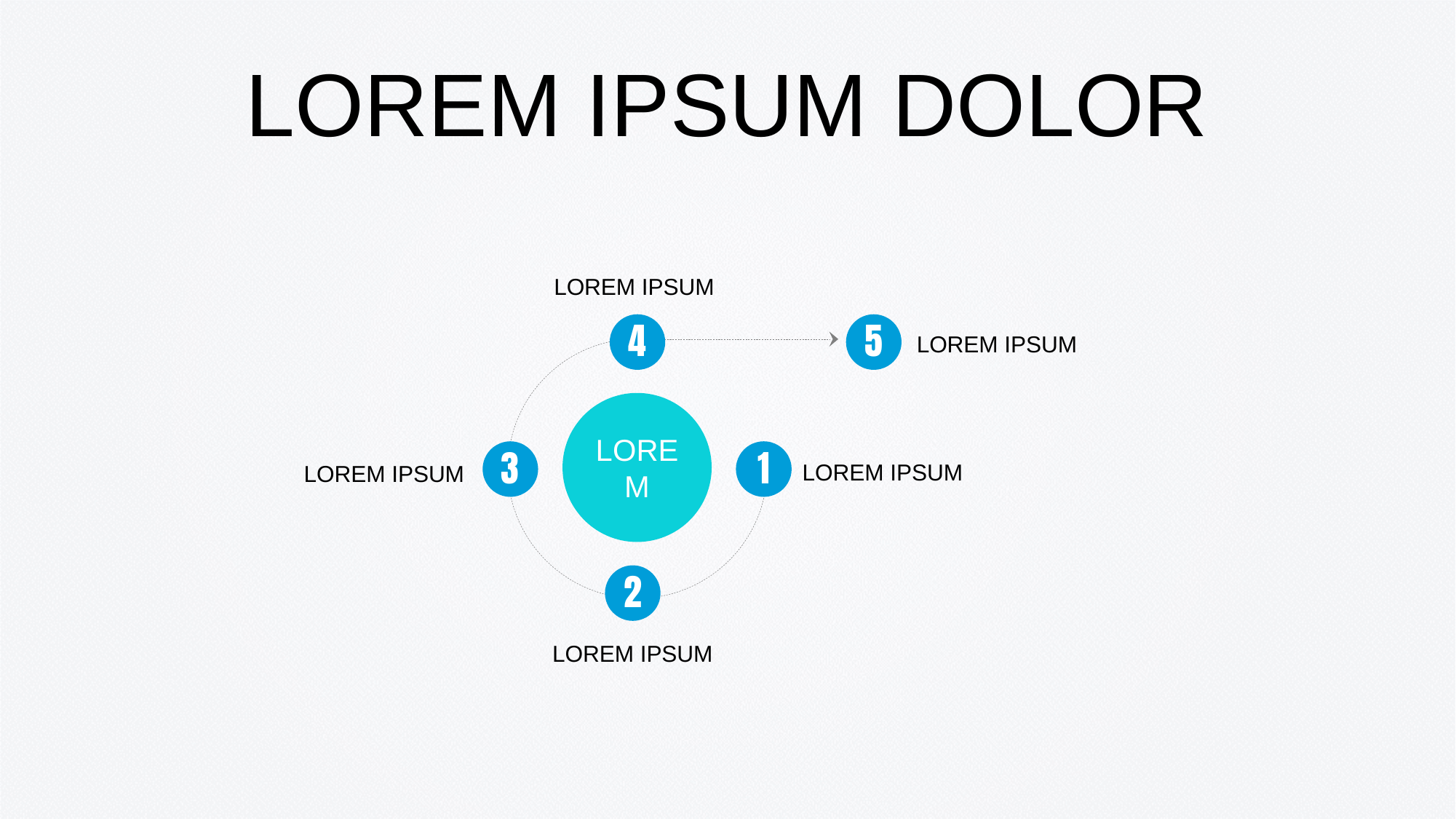

# LOREM IPSUM DOLOR
LOREM IPSUM
4
5
LOREM IPSUM

LOREM
3
1
LOREM IPSUM
LOREM IPSUM
2
LOREM IPSUM